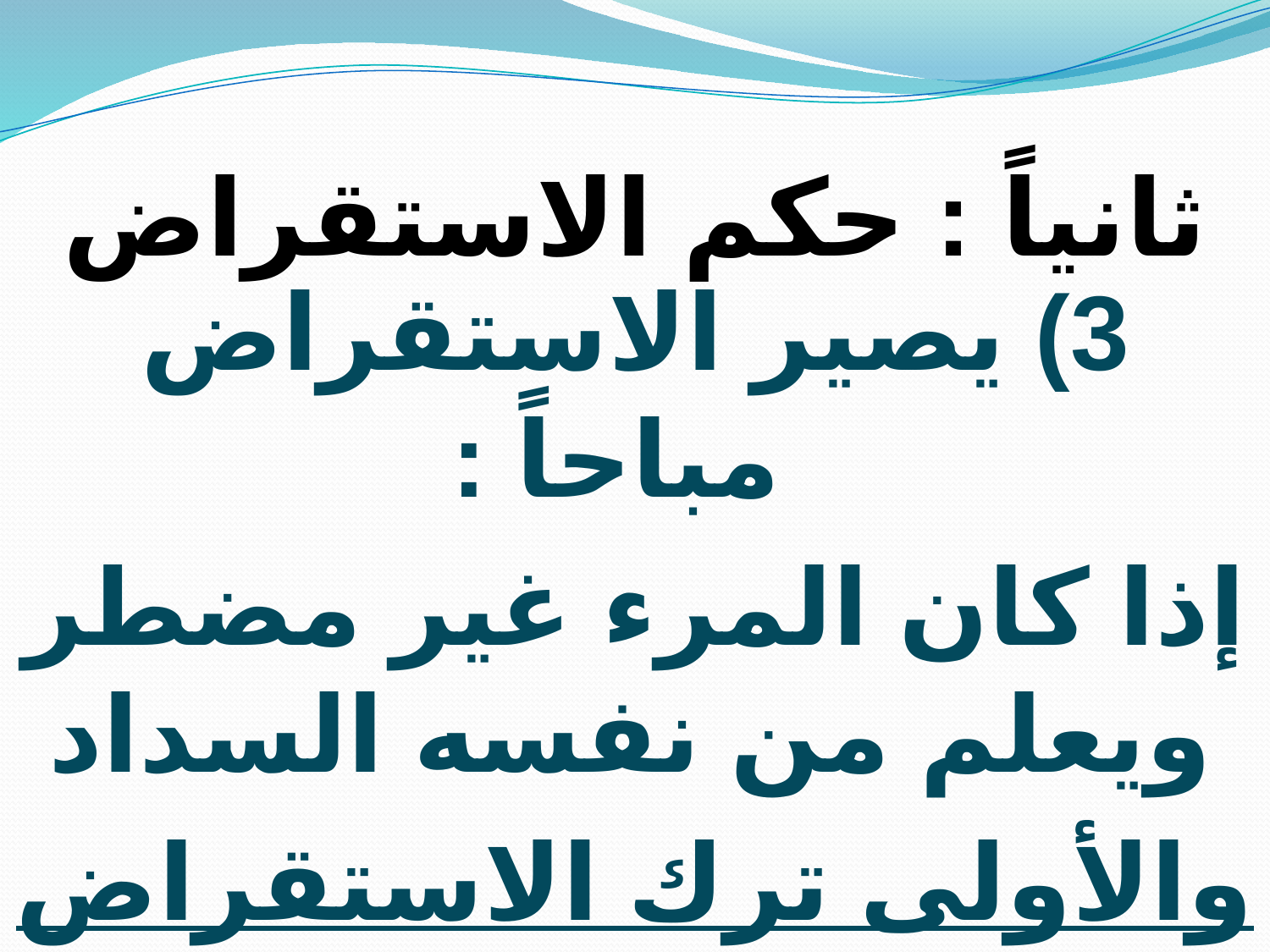

ثانياً : حكم الاستقراض
3) يصير الاستقراض مباحاً :
إذا كان المرء غير مضطر ويعلم من نفسه السداد
والأولى ترك الاستقراض